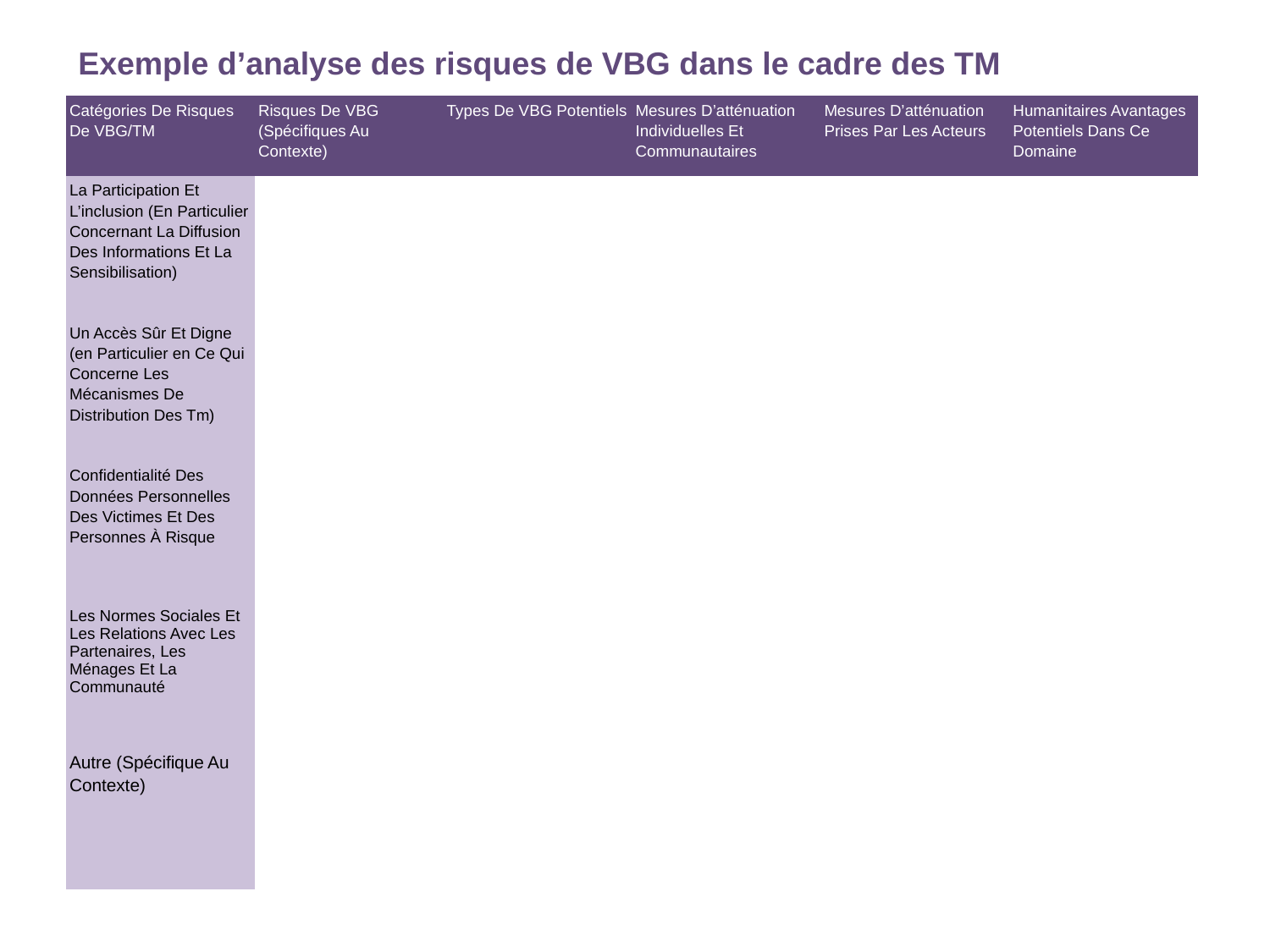

Exemple d’analyse des risques de VBG dans le cadre des TM
| Catégories De Risques De VBG/TM | Risques De VBG (Spécifiques Au Contexte) | Types De VBG Potentiels | Mesures D’atténuation Individuelles Et Communautaires | Mesures D’atténuation Prises Par Les Acteurs | Humanitaires Avantages Potentiels Dans Ce Domaine |
| --- | --- | --- | --- | --- | --- |
| La Participation Et L’inclusion (En Particulier Concernant La Diffusion Des Informations Et La Sensibilisation) |  |  |  |  |  |
| Un Accès Sûr Et Digne (en Particulier en Ce Qui Concerne Les Mécanismes De Distribution Des Tm) |  |  |  |  |  |
| Confidentialité Des Données Personnelles Des Victimes Et Des Personnes À Risque |  |  |  |  |  |
| Les Normes Sociales Et Les Relations Avec Les Partenaires, Les Ménages Et La Communauté |  |  |  |  |  |
| Autre (Spécifique Au Contexte) |  |  |  |  |  |